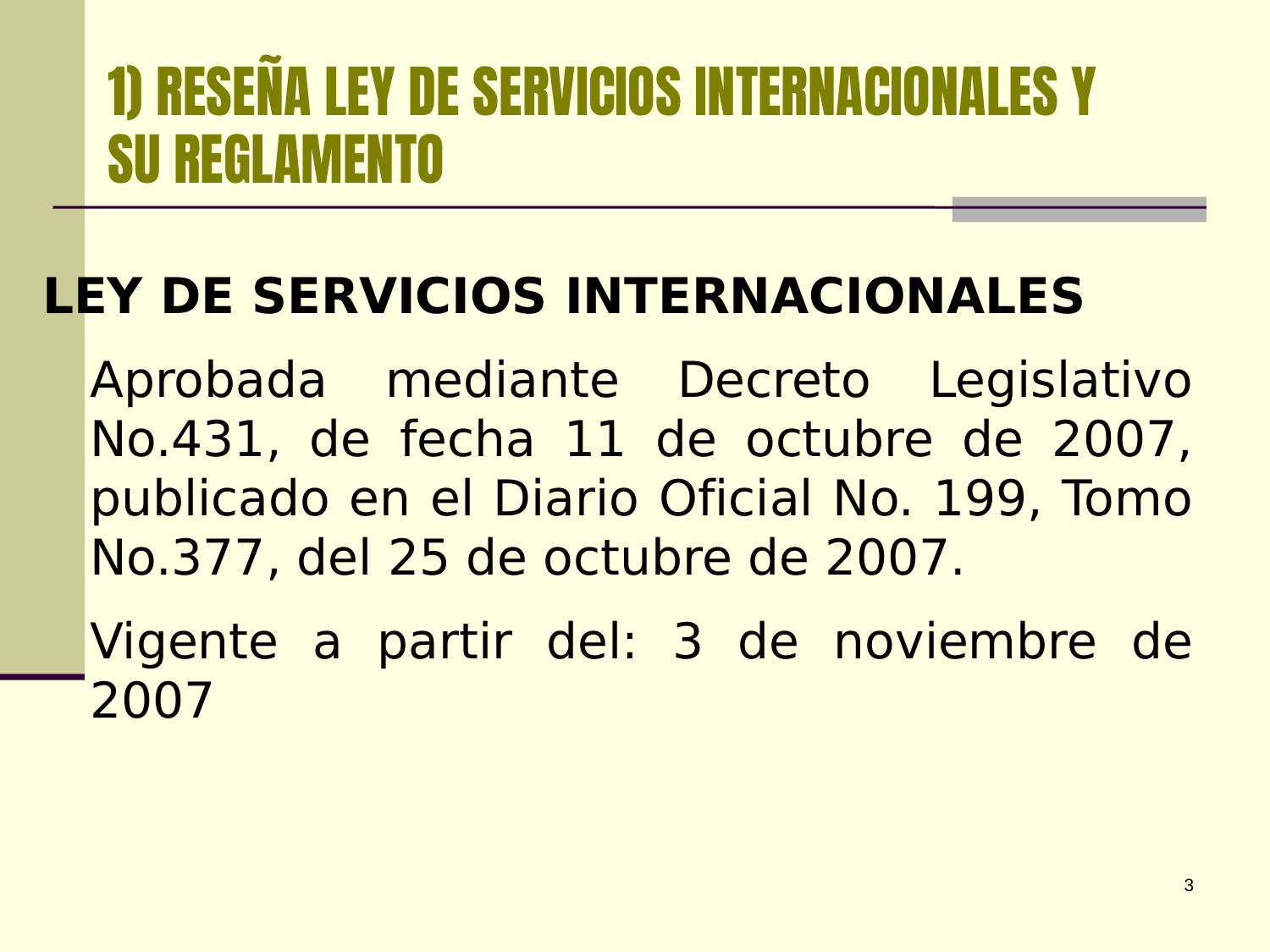

# 1) RESEÑA LEY DE SERVICIOS INTERNACIONALES Y SU REGLAMENTO
LEY DE SERVICIOS INTERNACIONALES
	Aprobada mediante Decreto Legislativo No.431, de fecha 11 de octubre de 2007, publicado en el Diario Oficial No. 199, Tomo No.377, del 25 de octubre de 2007.
	Vigente a partir del: 3 de noviembre de 2007

3